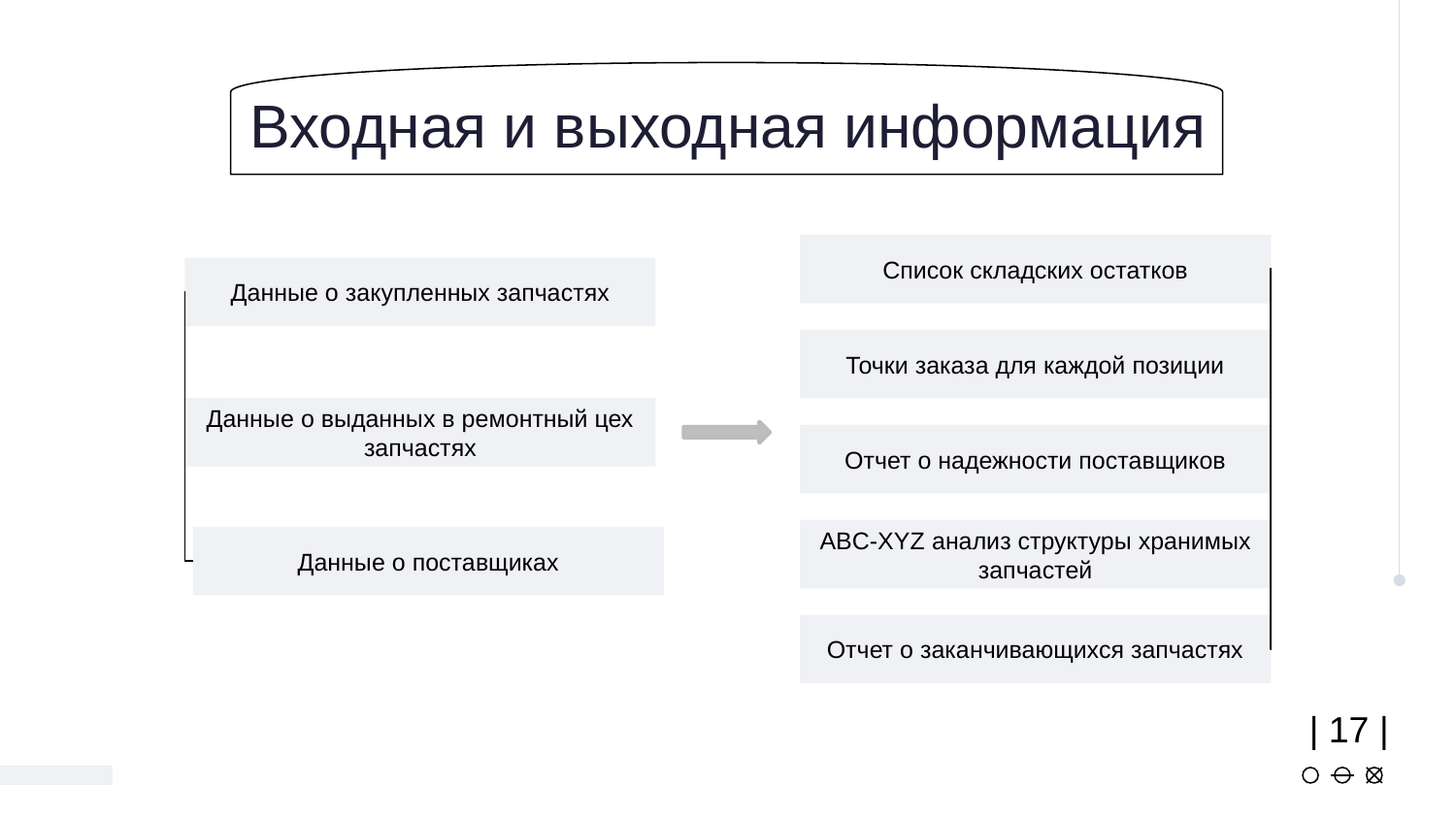

# Входная и выходная информация
Список складских остатков
Данные о закупленных запчастях
Точки заказа для каждой позиции
Данные о выданных в ремонтный цех запчастях

Отчет о надежности поставщиков
ABC-XYZ анализ структуры хранимых запчастей
Данные о поставщиках
Отчет о заканчивающихся запчастях
 | 17 |